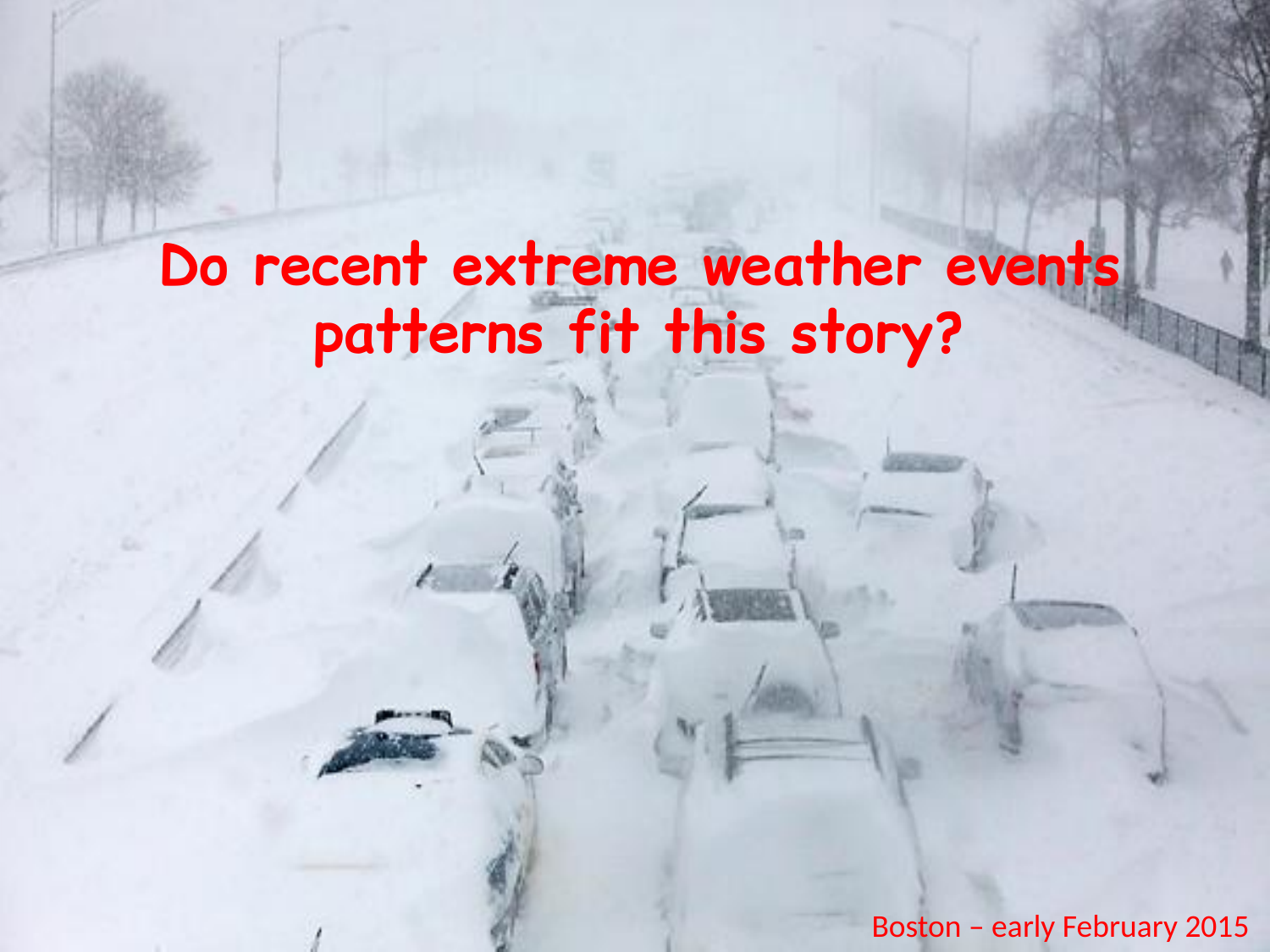

Do recent extreme weather events patterns fit this story?
Boston – early February 2015